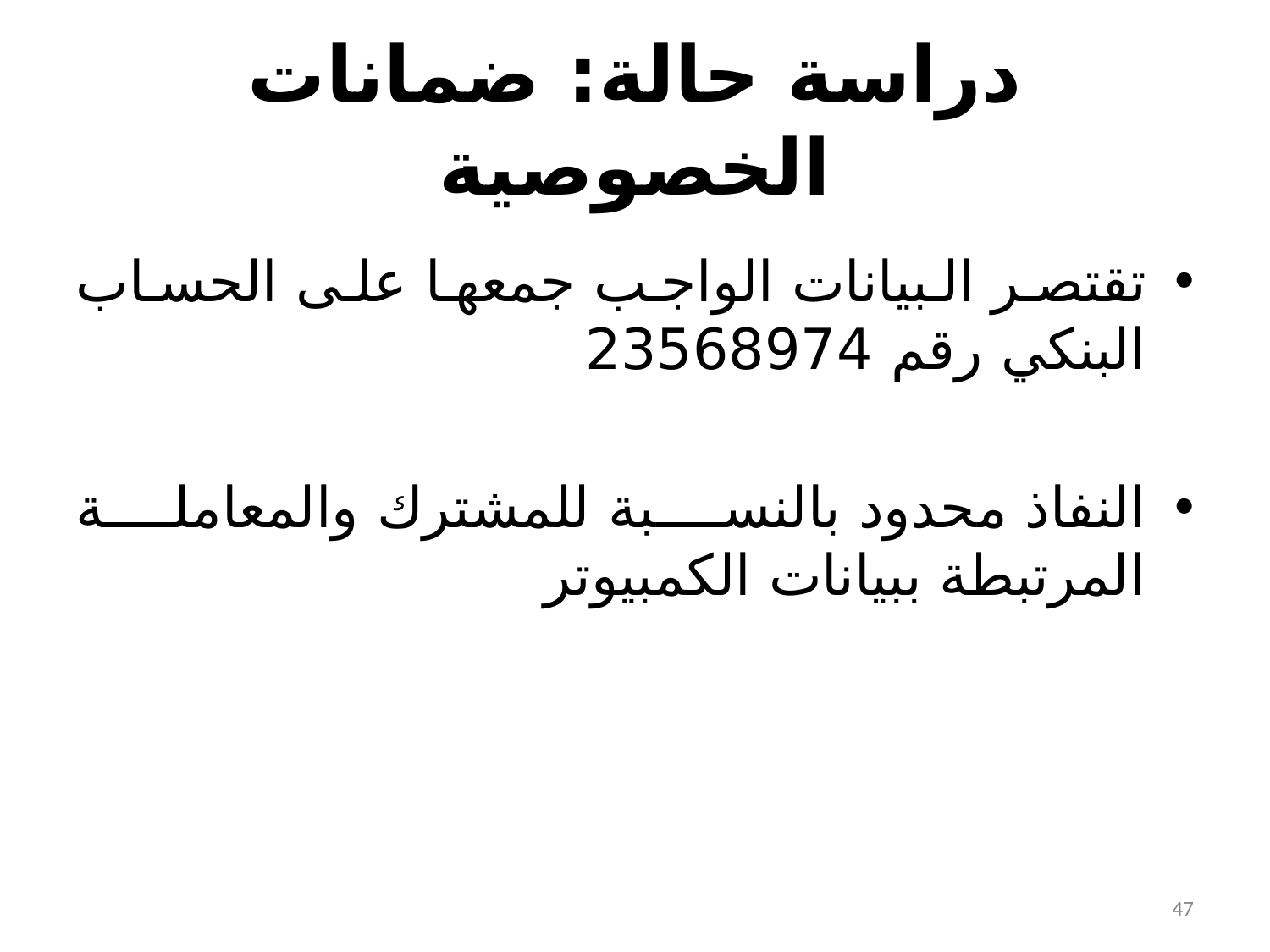

# دراسة حالة: ضمانات الخصوصية

تقتصر البيانات الواجب جمعها على الحساب البنكي رقم 23568974

النفاذ محدود بالنسبة للمشترك والمعاملة المرتبطة ببيانات الكمبيوتر
47